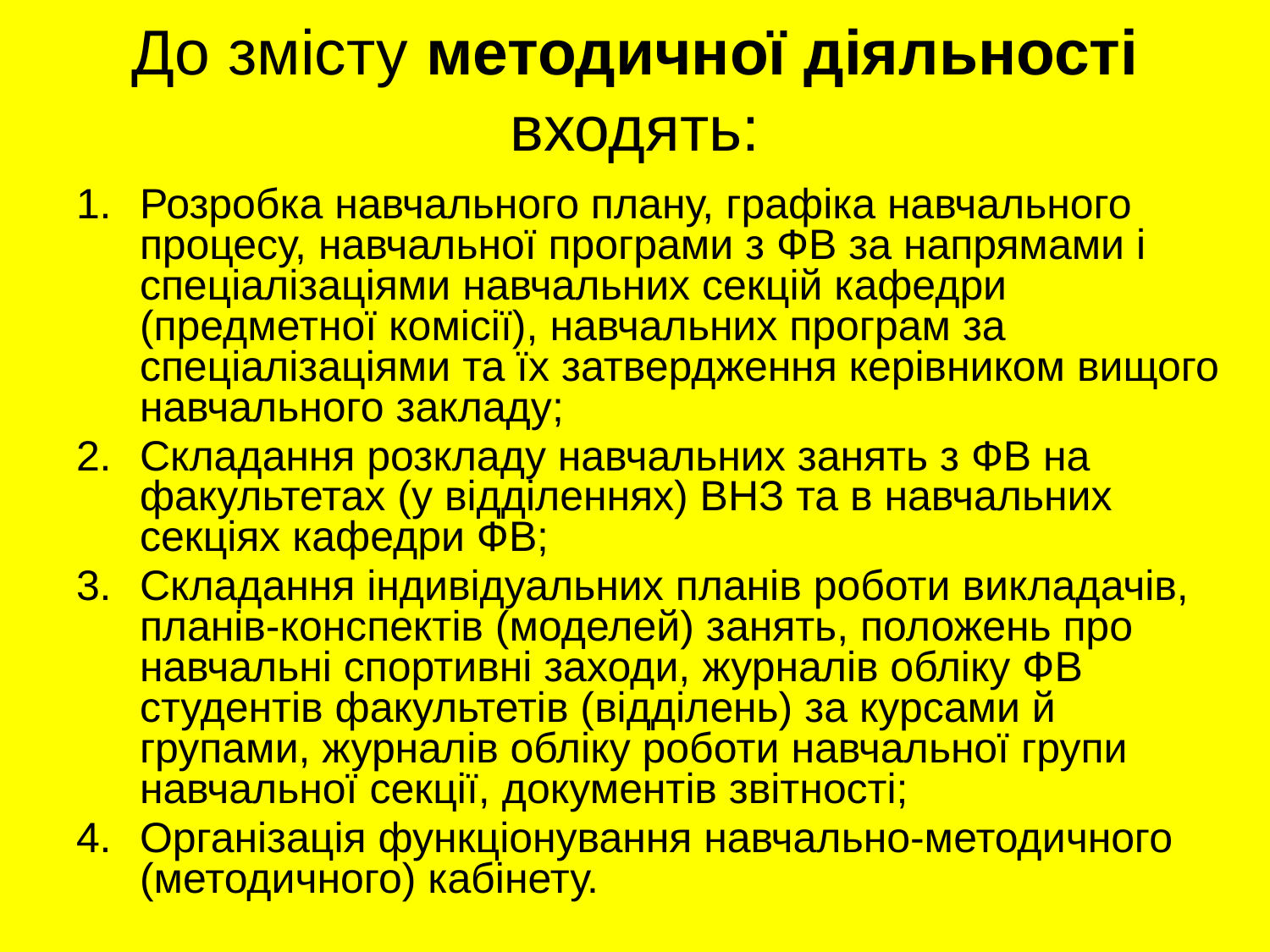

# До змісту методичної діяльності входять:
Розробка навчального плану, графіка навчального процесу, навчальної програми з ФВ за напрямами і спеціалізаціями навчальних секцій кафедри (предметної комісії), навчальних програм за спеціалізаціями та їх затвердження керівником вищого навчального закладу;
Складання розкладу навчальних занять з ФВ на факультетах (у відділеннях) ВНЗ та в навчальних секціях кафедри ФВ;
Складання індивідуальних планів роботи викладачів, планів-конспектів (моделей) занять, положень про навчальні спортивні заходи, журналів обліку ФВ студентів факультетів (відділень) за курсами й групами, журналів обліку роботи навчальної групи навчальної секції, документів звітності;
Організація функціонування навчально-методичного (методичного) кабінету.